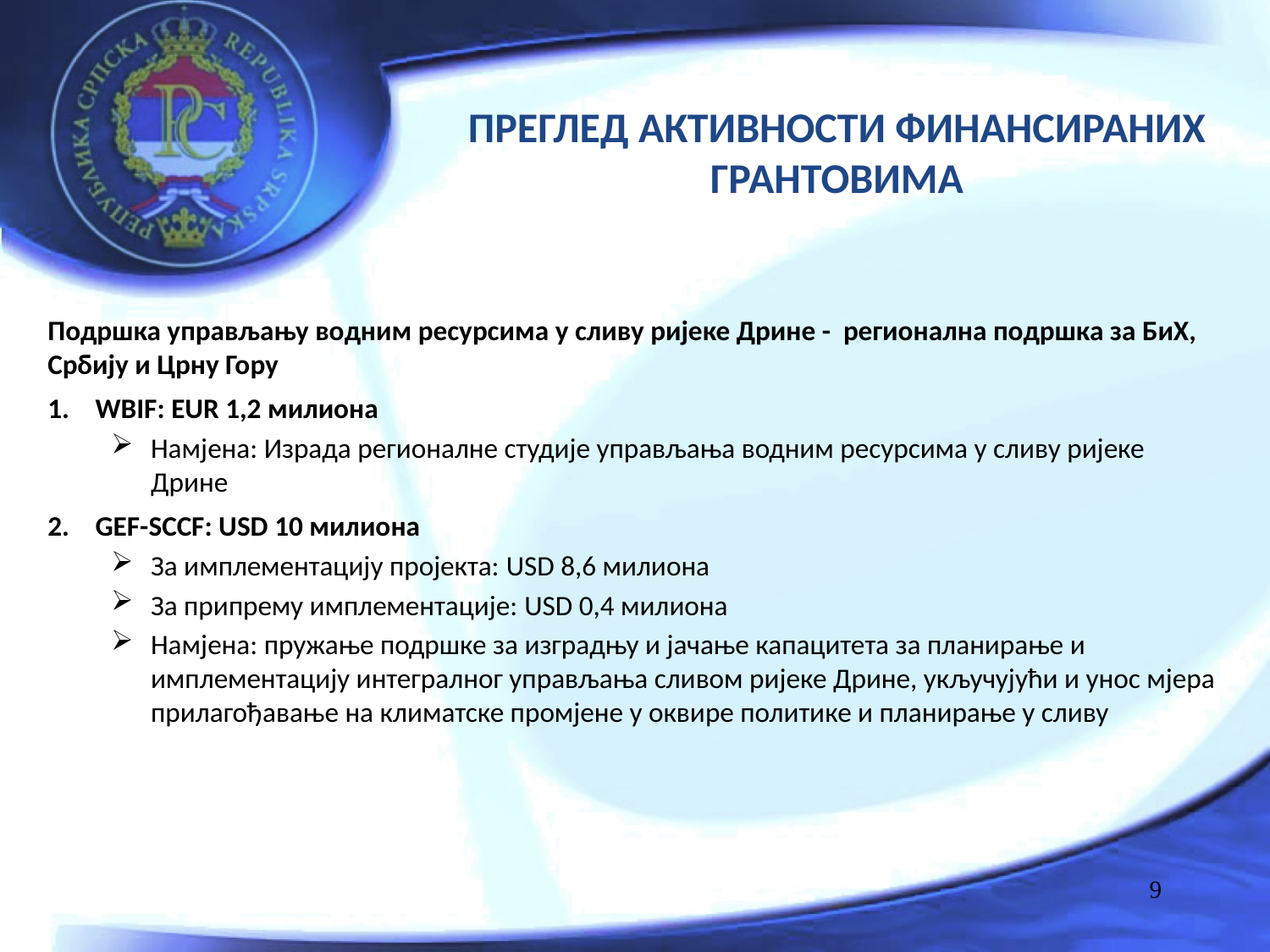

# ПРЕГЛЕД АКТИВНОСТИ ФИНАНСИРАНИХ ГРАНТОВИМА
Подршка управљању водним ресурсима у сливу ријеке Дрине -  регионална подршка за БиХ, Србију и Црну Гору
WBIF: EUR 1,2 милиона
Намјена: Израда регионалне студије управљања водним ресурсима у сливу ријеке Дрине
GEF-SCCF: USD 10 милиона
За имплементацију пројекта: USD 8,6 милиона
За припрему имплементације: USD 0,4 милиона
Намјена: пружање подршке за изградњу и јачање капацитета за планирање и имплементацију интегралног управљања сливом ријеке Дрине, укључујући и унос мјера прилагођавање на климатске промјене у оквире политике и планирање у сливу

9